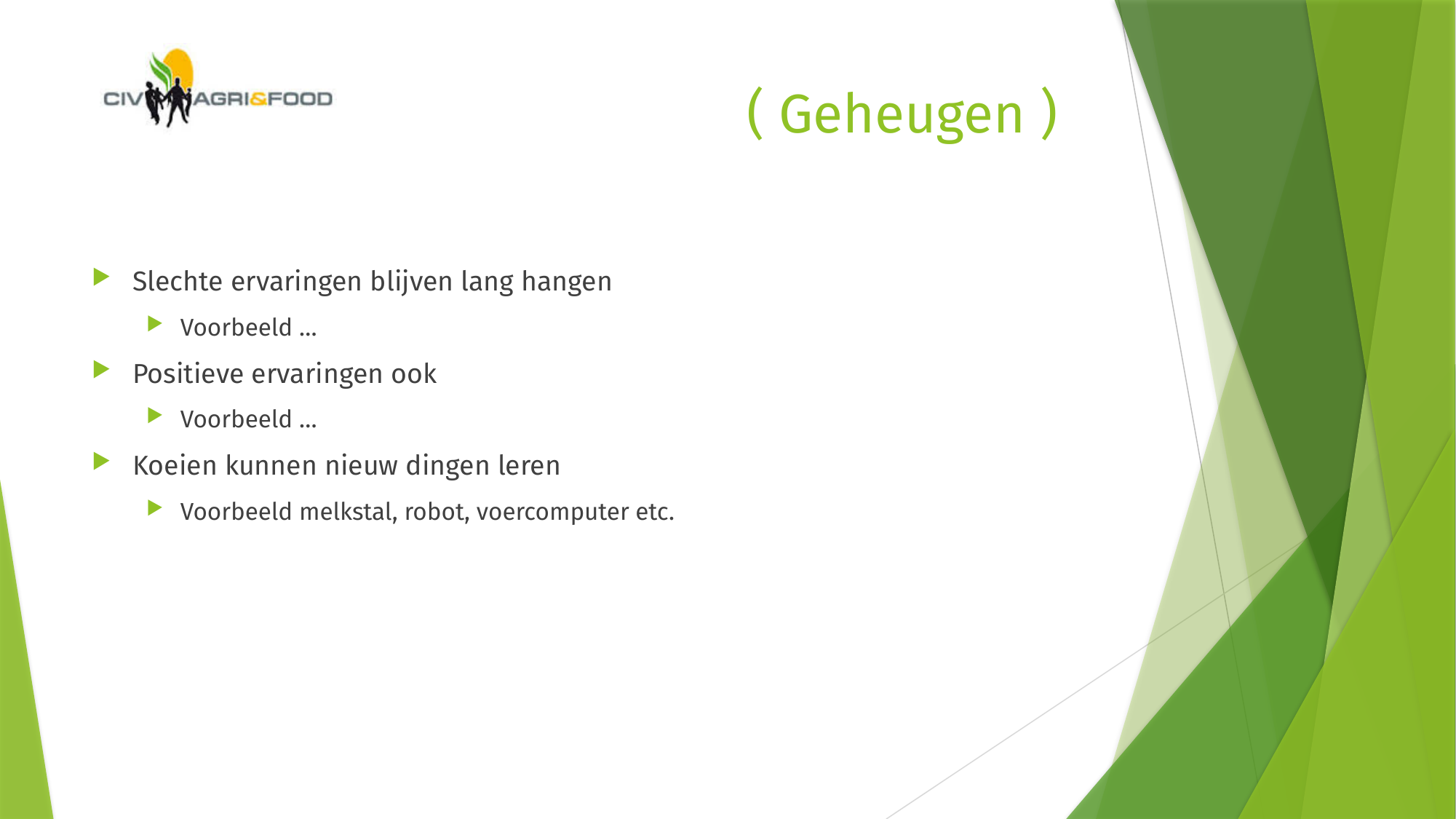

# ( Geheugen )
Slechte ervaringen blijven lang hangen
Voorbeeld …
Positieve ervaringen ook
Voorbeeld …
Koeien kunnen nieuw dingen leren
Voorbeeld melkstal, robot, voercomputer etc.